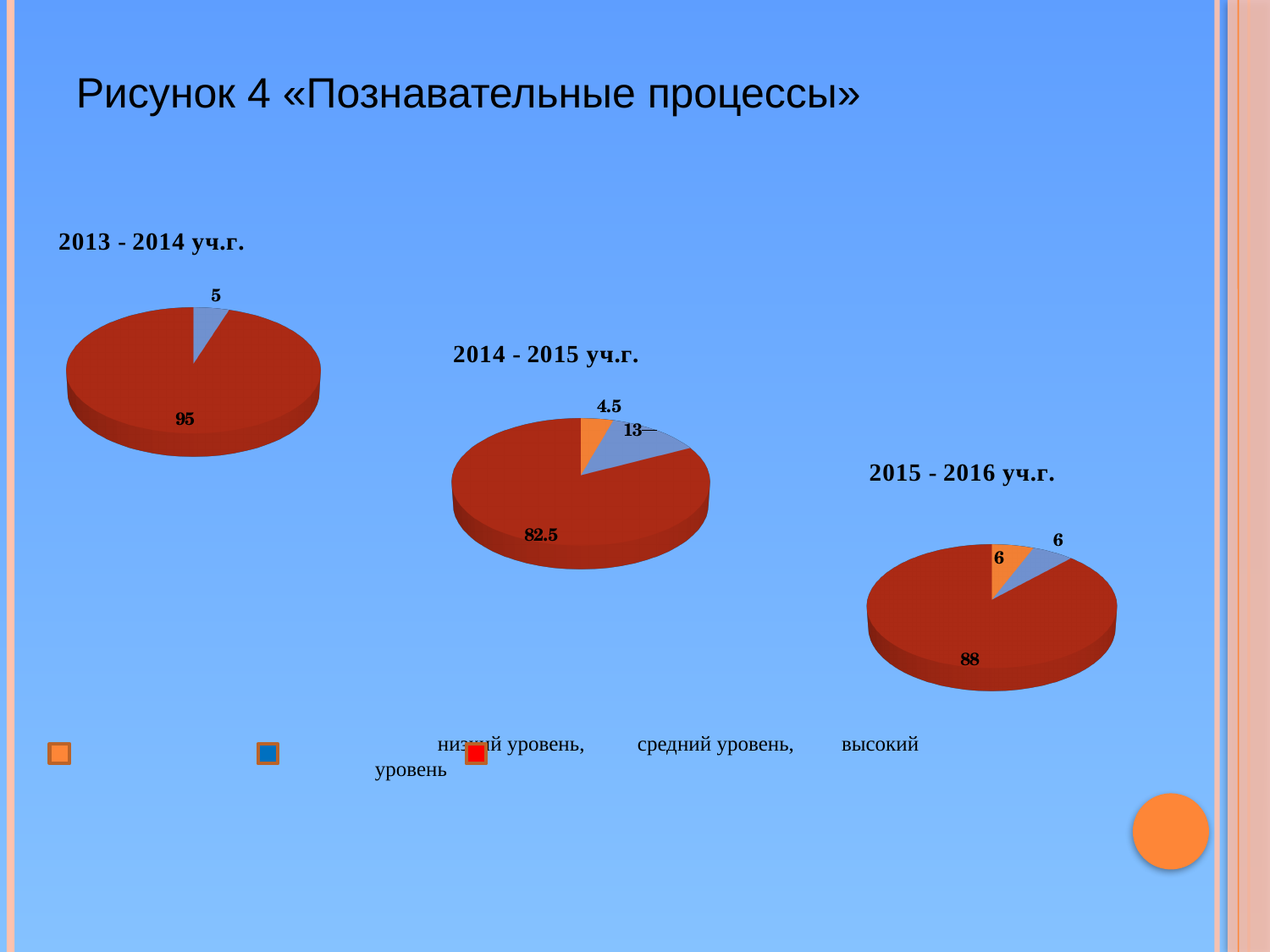

Рисунок 4 «Познавательные процессы»

[unsupported chart]

[unsupported chart]

[unsupported chart]

низкий уровень,          средний уровень,         высокий уровень